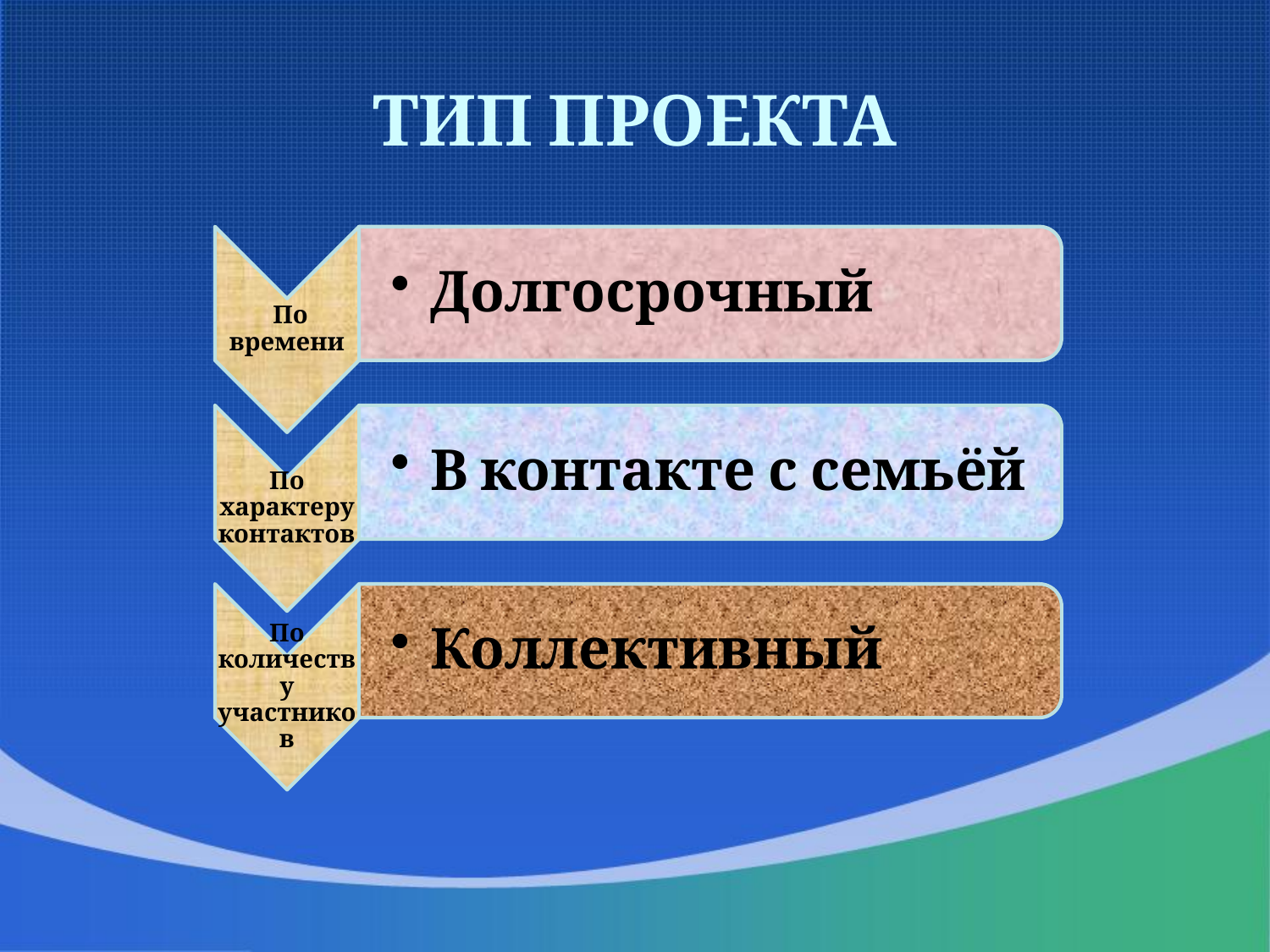

# ТИП ПРОЕКТА
 По времени
Долгосрочный
По характеру контактов
В контакте с семьёй
По количеству участников
Коллективный